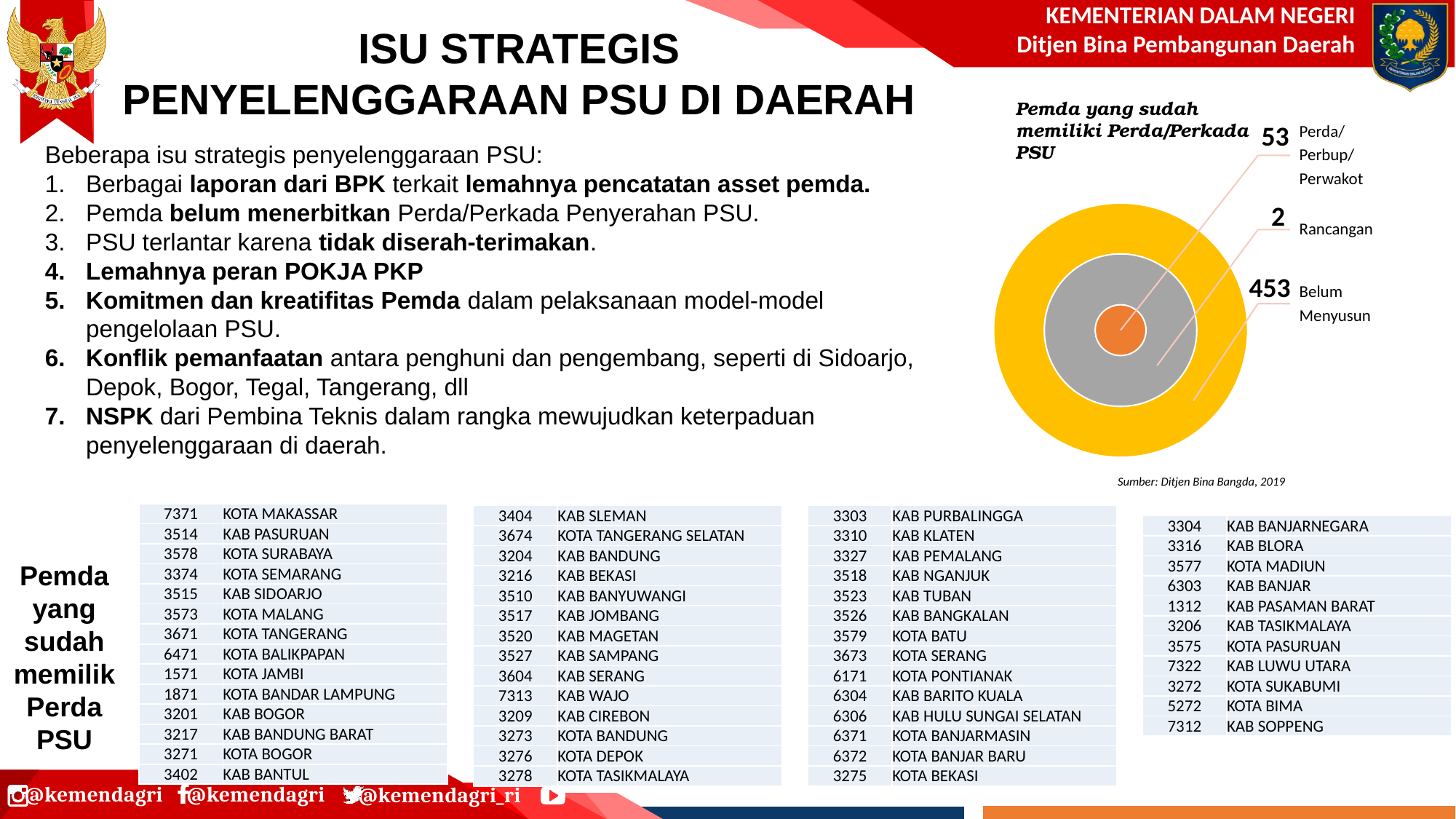

ISU STRATEGIS
PENYELENGGARAAN PSU DI DAERAH
Perda/
Perbup/
Perwakot
Rancangan
Belum
Menyusun
Pemda yang sudah memiliki Perda/Perkada PSU
53
Beberapa isu strategis penyelenggaraan PSU:
Berbagai laporan dari BPK terkait lemahnya pencatatan asset pemda.
Pemda belum menerbitkan Perda/Perkada Penyerahan PSU.
PSU terlantar karena tidak diserah-terimakan.
Lemahnya peran POKJA PKP
Komitmen dan kreatifitas Pemda dalam pelaksanaan model-model pengelolaan PSU.
Konflik pemanfaatan antara penghuni dan pengembang, seperti di Sidoarjo, Depok, Bogor, Tegal, Tangerang, dll
NSPK dari Pembina Teknis dalam rangka mewujudkan keterpaduan penyelenggaraan di daerah.
2
453

Sumber: Ditjen Bina Bangda, 2019
| 7371 | KOTA MAKASSAR |
| --- | --- |
| 3514 | KAB PASURUAN |
| 3578 | KOTA SURABAYA |
| 3374 | KOTA SEMARANG |
| 3515 | KAB SIDOARJO |
| 3573 | KOTA MALANG |
| 3671 | KOTA TANGERANG |
| 6471 | KOTA BALIKPAPAN |
| 1571 | KOTA JAMBI |
| 1871 | KOTA BANDAR LAMPUNG |
| 3201 | KAB BOGOR |
| 3217 | KAB BANDUNG BARAT |
| 3271 | KOTA BOGOR |
| 3402 | KAB BANTUL |
| 3404 | KAB SLEMAN |
| --- | --- |
| 3674 | KOTA TANGERANG SELATAN |
| 3204 | KAB BANDUNG |
| 3216 | KAB BEKASI |
| 3510 | KAB BANYUWANGI |
| 3517 | KAB JOMBANG |
| 3520 | KAB MAGETAN |
| 3527 | KAB SAMPANG |
| 3604 | KAB SERANG |
| 7313 | KAB WAJO |
| 3209 | KAB CIREBON |
| 3273 | KOTA BANDUNG |
| 3276 | KOTA DEPOK |
| 3278 | KOTA TASIKMALAYA |
| 3303 | KAB PURBALINGGA |
| --- | --- |
| 3310 | KAB KLATEN |
| 3327 | KAB PEMALANG |
| 3518 | KAB NGANJUK |
| 3523 | KAB TUBAN |
| 3526 | KAB BANGKALAN |
| 3579 | KOTA BATU |
| 3673 | KOTA SERANG |
| 6171 | KOTA PONTIANAK |
| 6304 | KAB BARITO KUALA |
| 6306 | KAB HULU SUNGAI SELATAN |
| 6371 | KOTA BANJARMASIN |
| 6372 | KOTA BANJAR BARU |
| 3275 | KOTA BEKASI |
| 3304 | KAB BANJARNEGARA |
| --- | --- |
| 3316 | KAB BLORA |
| 3577 | KOTA MADIUN |
| 6303 | KAB BANJAR |
| 1312 | KAB PASAMAN BARAT |
| 3206 | KAB TASIKMALAYA |
| 3575 | KOTA PASURUAN |
| 7322 | KAB LUWU UTARA |
| 3272 | KOTA SUKABUMI |
| 5272 | KOTA BIMA |
| 7312 | KAB SOPPENG |
Pemda yang sudah memilik Perda PSU